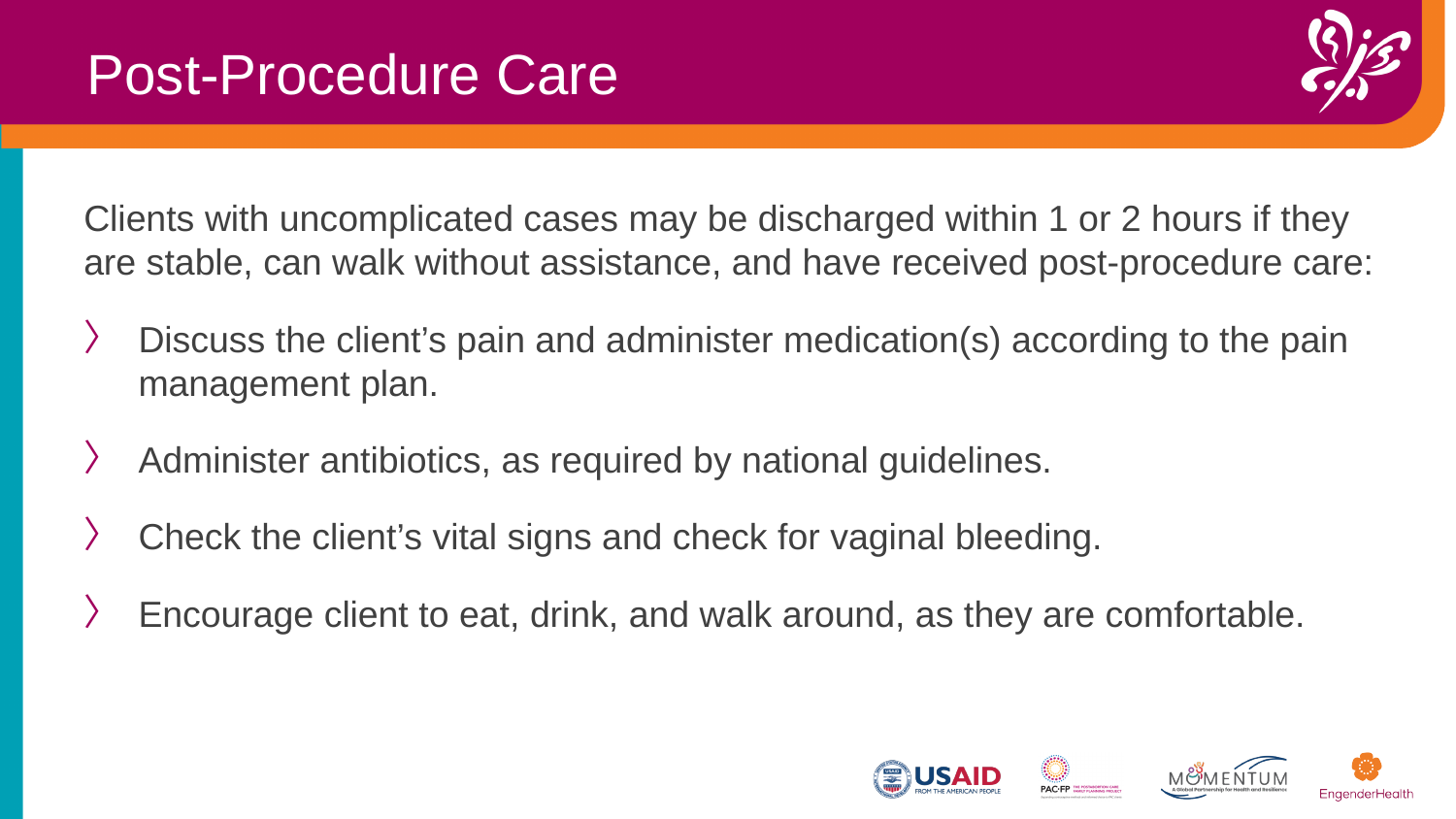

Post-Procedure Care
Clients with uncomplicated cases may be discharged within 1 or 2 hours if they are stable, can walk without assistance, and have received post-procedure care:
Discuss the client’s pain and administer medication(s) according to the pain management plan.
Administer antibiotics, as required by national guidelines.
Check the client’s vital signs and check for vaginal bleeding.
Encourage client to eat, drink, and walk around, as they are comfortable.